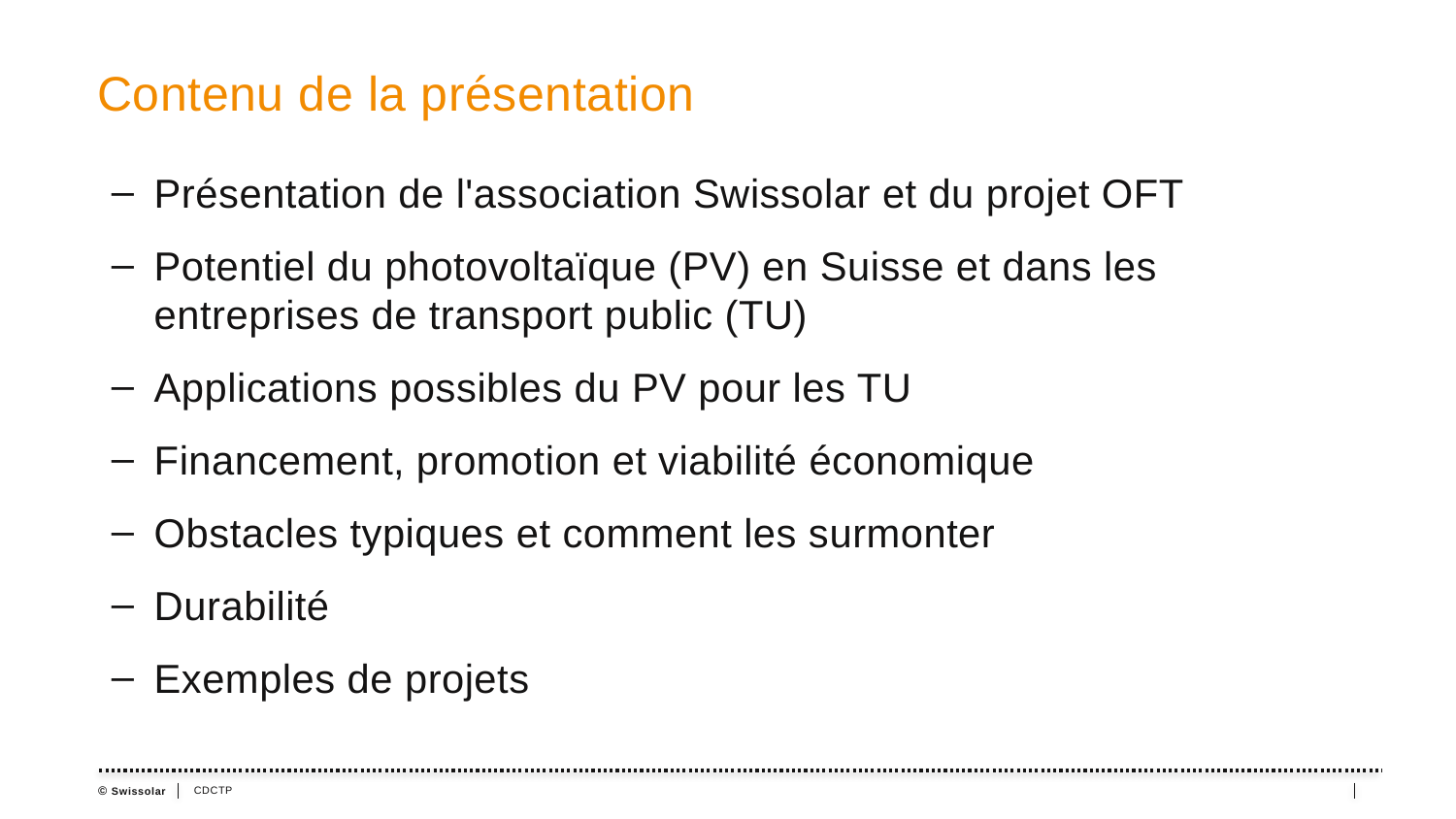

# Contenu de la présentation
Présentation de l'association Swissolar et du projet OFT
Potentiel du photovoltaïque (PV) en Suisse et dans les entreprises de transport public (TU)
Applications possibles du PV pour les TU
Financement, promotion et viabilité économique
Obstacles typiques et comment les surmonter
Durabilité
Exemples de projets
CDCTP